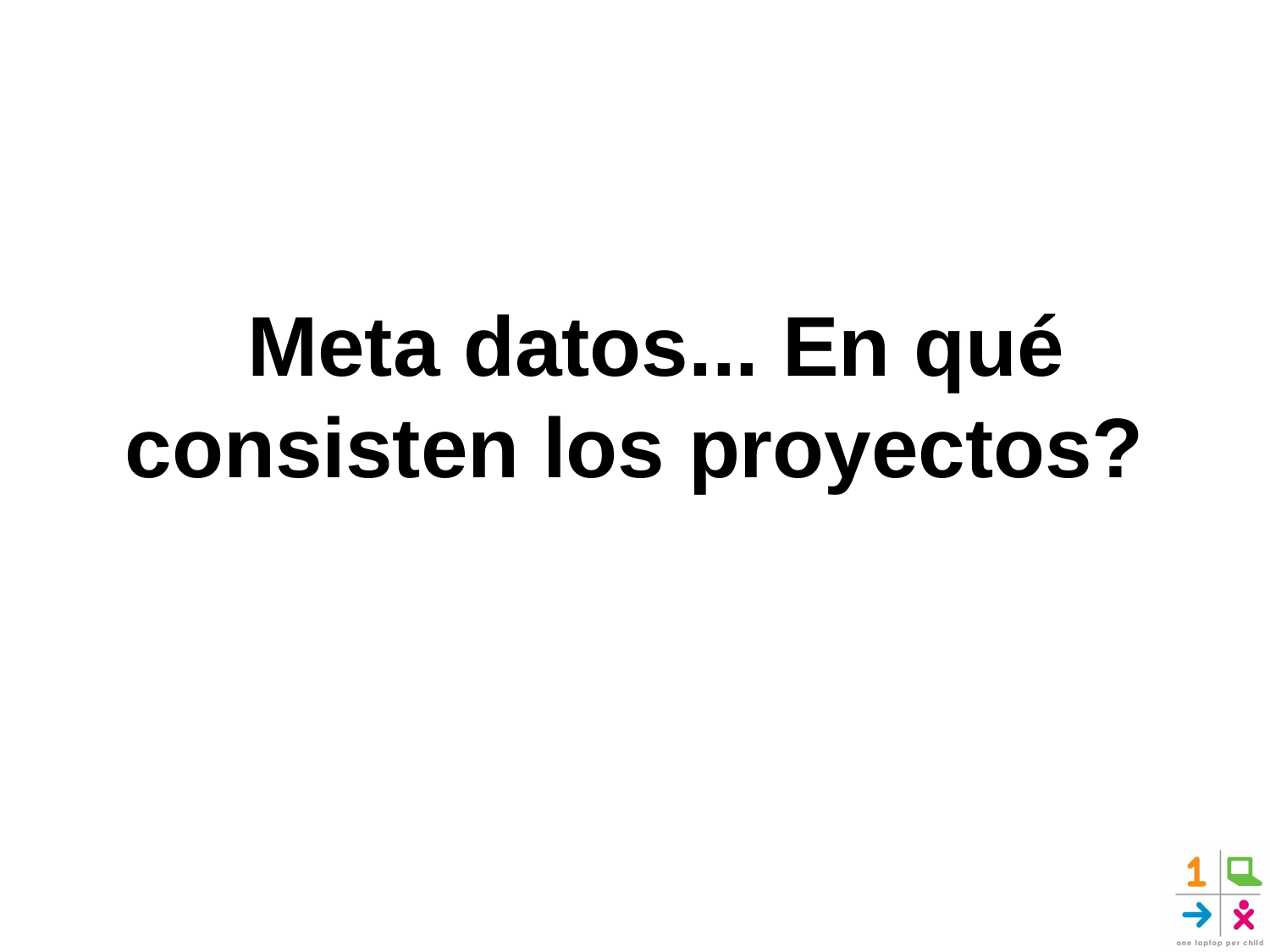

# Meta datos... En qué consisten los proyectos?